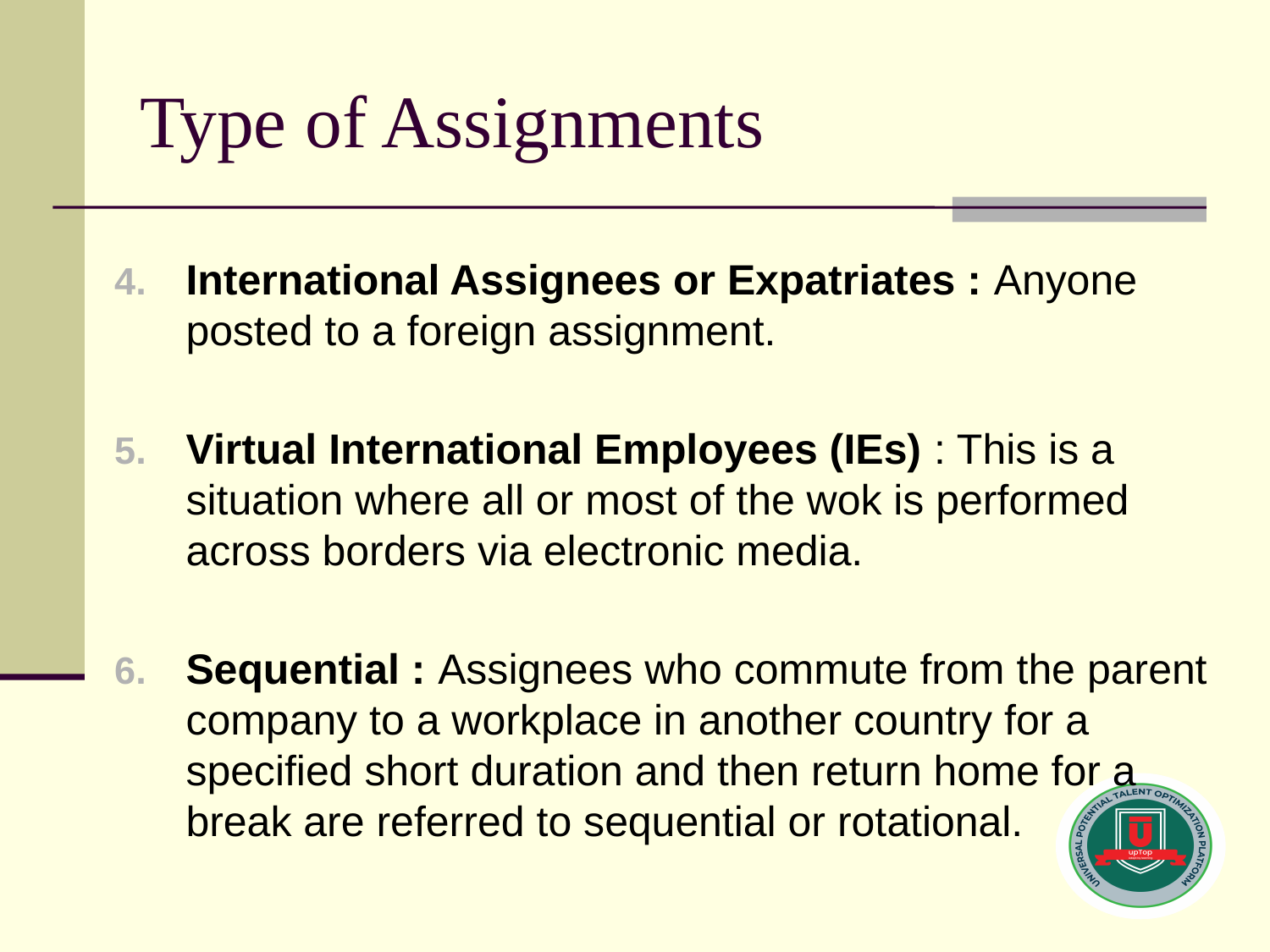

# Type of Assignments
International Assignees or Expatriates : Anyone posted to a foreign assignment.

Virtual International Employees (IEs) : This is a situation where all or most of the wok is performed across borders via electronic media.

Sequential : Assignees who commute from the parent company to a workplace in another country for a specified short duration and then return home for a break are referred to sequential or rotational.